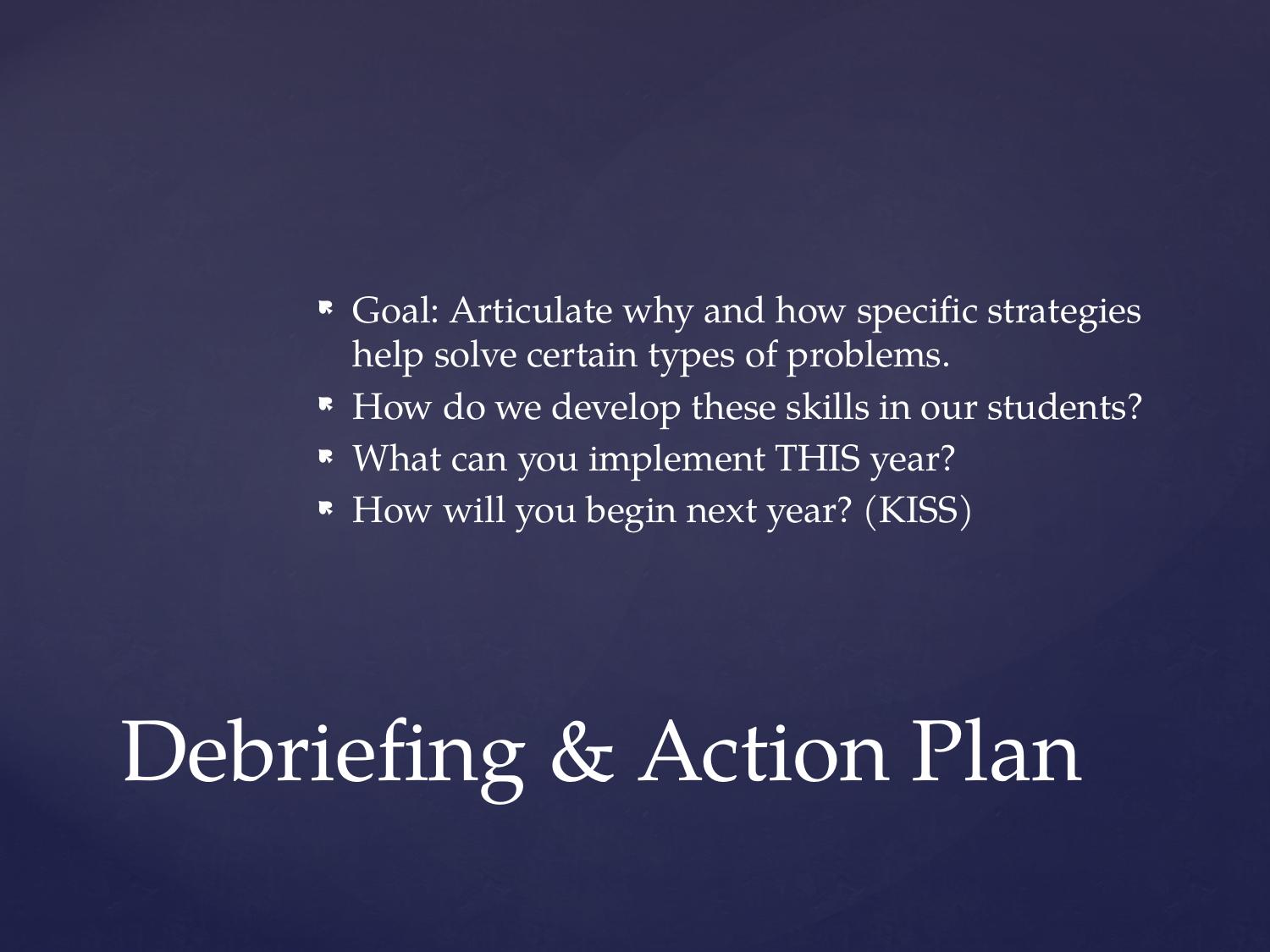

Goal: Articulate why and how specific strategies help solve certain types of problems.
How do we develop these skills in our students?
What can you implement THIS year?
How will you begin next year? (KISS)
# Debriefing & Action Plan